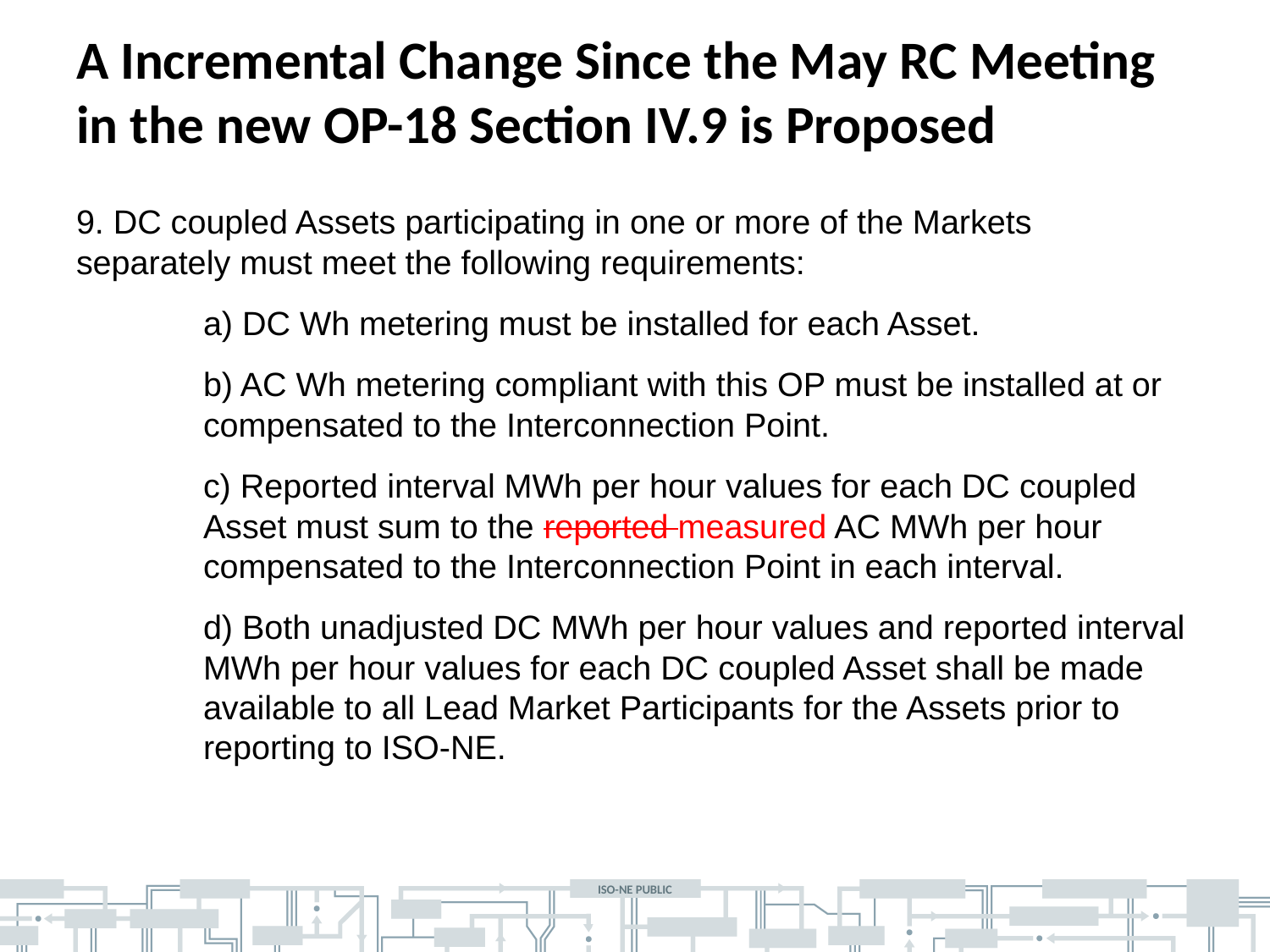

# A Incremental Change Since the May RC Meeting in the new OP-18 Section IV.9 is Proposed
9. DC coupled Assets participating in one or more of the Markets separately must meet the following requirements:
	a) DC Wh metering must be installed for each Asset.
	b) AC Wh metering compliant with this OP must be installed at or compensated to the Interconnection Point.
	c) Reported interval MWh per hour values for each DC coupled Asset must sum to the reported measured AC MWh per hour compensated to the Interconnection Point in each interval.
	d) Both unadjusted DC MWh per hour values and reported interval MWh per hour values for each DC coupled Asset shall be made available to all Lead Market Participants for the Assets prior to reporting to ISO-NE.